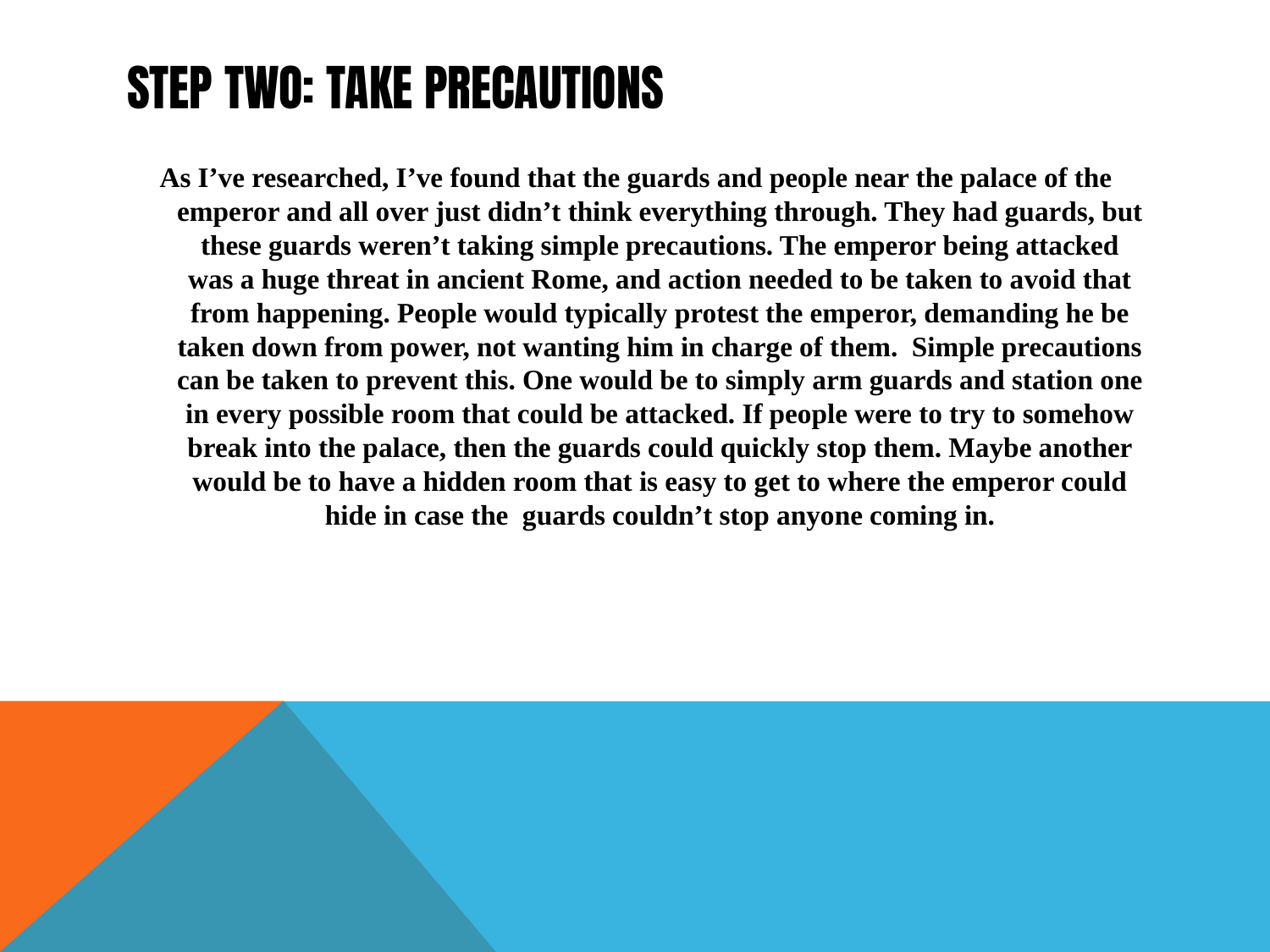

# Step two: take precautions
As I’ve researched, I’ve found that the guards and people near the palace of the emperor and all over just didn’t think everything through. They had guards, but these guards weren’t taking simple precautions. The emperor being attacked was a huge threat in ancient Rome, and action needed to be taken to avoid that from happening. People would typically protest the emperor, demanding he be taken down from power, not wanting him in charge of them.  Simple precautions can be taken to prevent this. One would be to simply arm guards and station one in every possible room that could be attacked. If people were to try to somehow break into the palace, then the guards could quickly stop them. Maybe another would be to have a hidden room that is easy to get to where the emperor could hide in case the  guards couldn’t stop anyone coming in.